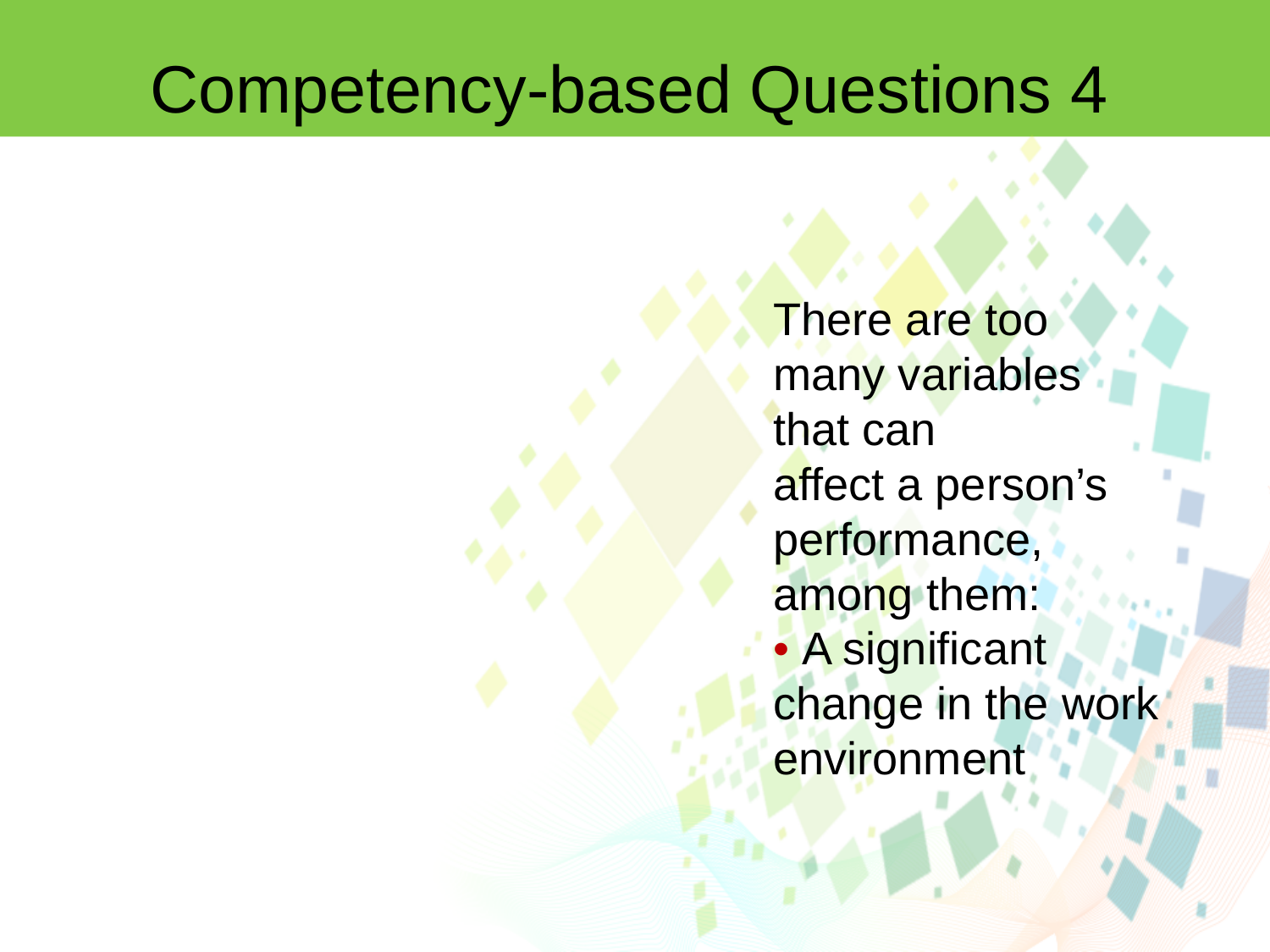

Competency-based Questions 4
There are too many variables that can
affect a person’s performance, among them:
• A significant change in the work environment